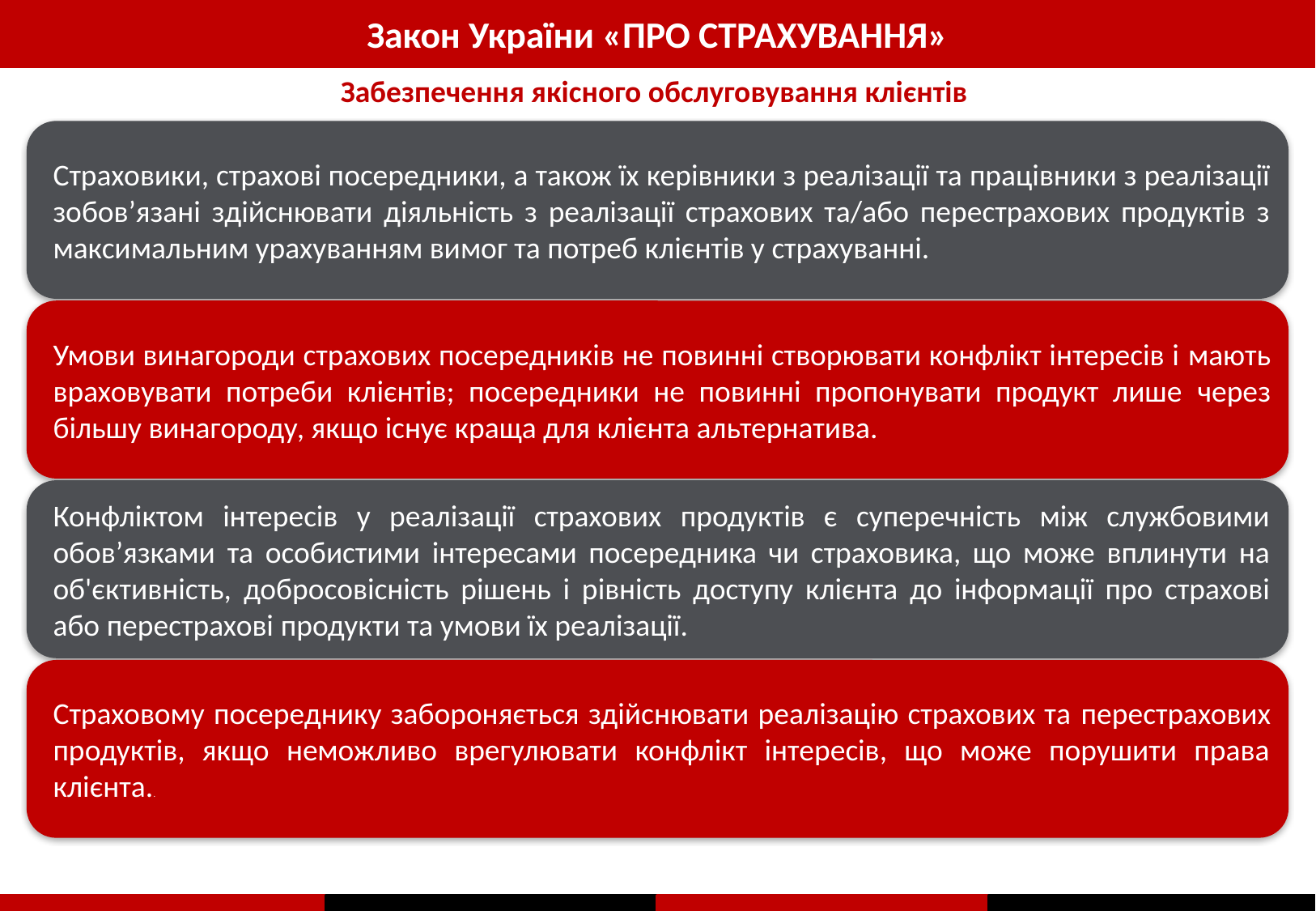

Закон України «ПРО СТРАХУВАННЯ»
Забезпечення якісного обслуговування клієнтів
Страховики, страхові посередники, а також їх керівники з реалізації та працівники з реалізації зобов’язані здійснювати діяльність з реалізації страхових та/або перестрахових продуктів з максимальним урахуванням вимог та потреб клієнтів у страхуванні.
Умови винагороди страхових посередників не повинні створювати конфлікт інтересів і мають враховувати потреби клієнтів; посередники не повинні пропонувати продукт лише через більшу винагороду, якщо існує краща для клієнта альтернатива.
Конфліктом інтересів у реалізації страхових продуктів є суперечність між службовими обов’язками та особистими інтересами посередника чи страховика, що може вплинути на об'єктивність, добросовісність рішень і рівність доступу клієнта до інформації про страхові або перестрахові продукти та умови їх реалізації.
Страховому посереднику забороняється здійснювати реалізацію страхових та перестрахових продуктів, якщо неможливо врегулювати конфлікт інтересів, що може порушити права клієнта..